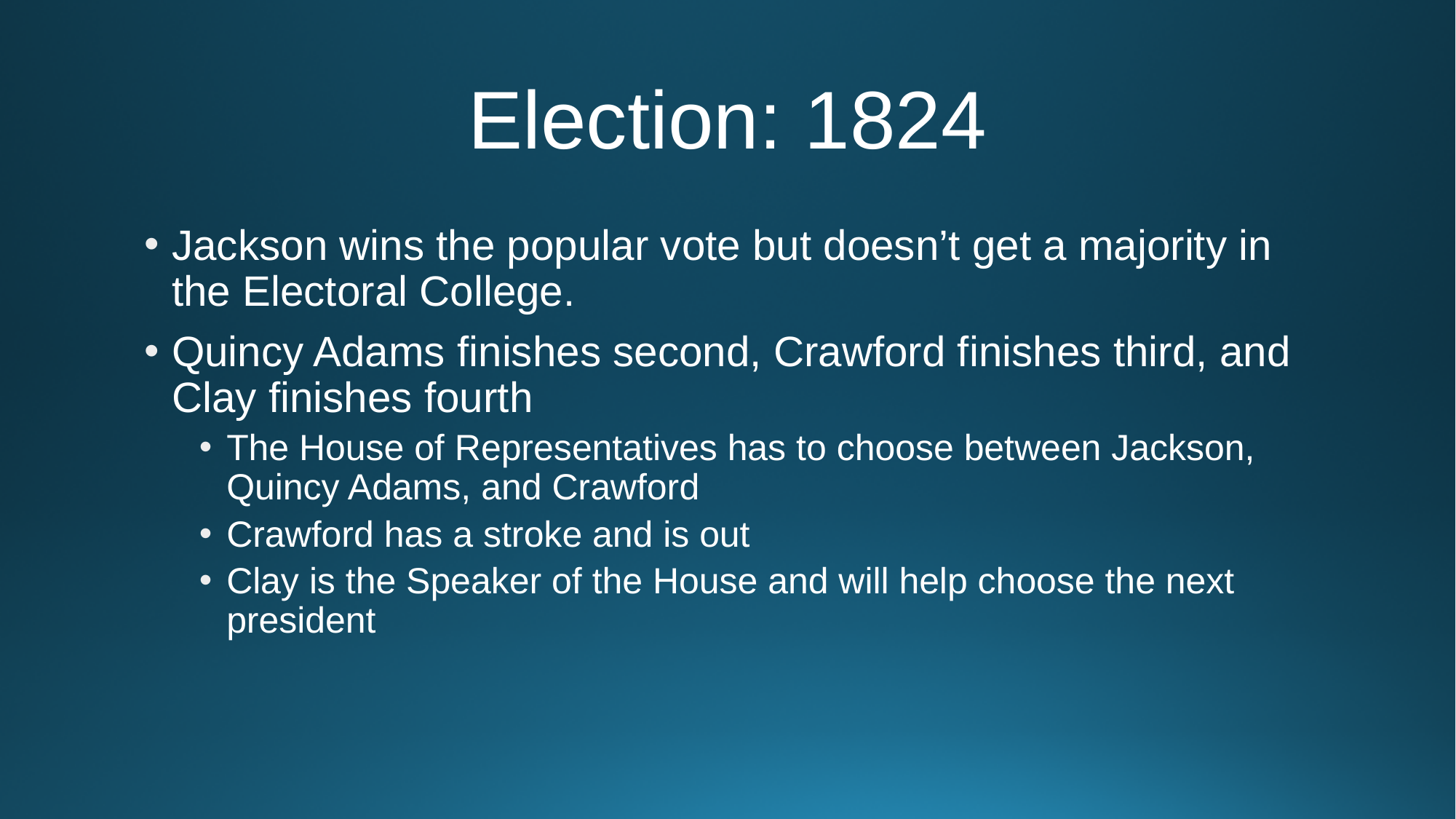

# Election: 1824
Jackson wins the popular vote but doesn’t get a majority in the Electoral College.
Quincy Adams finishes second, Crawford finishes third, and Clay finishes fourth
The House of Representatives has to choose between Jackson, Quincy Adams, and Crawford
Crawford has a stroke and is out
Clay is the Speaker of the House and will help choose the next president